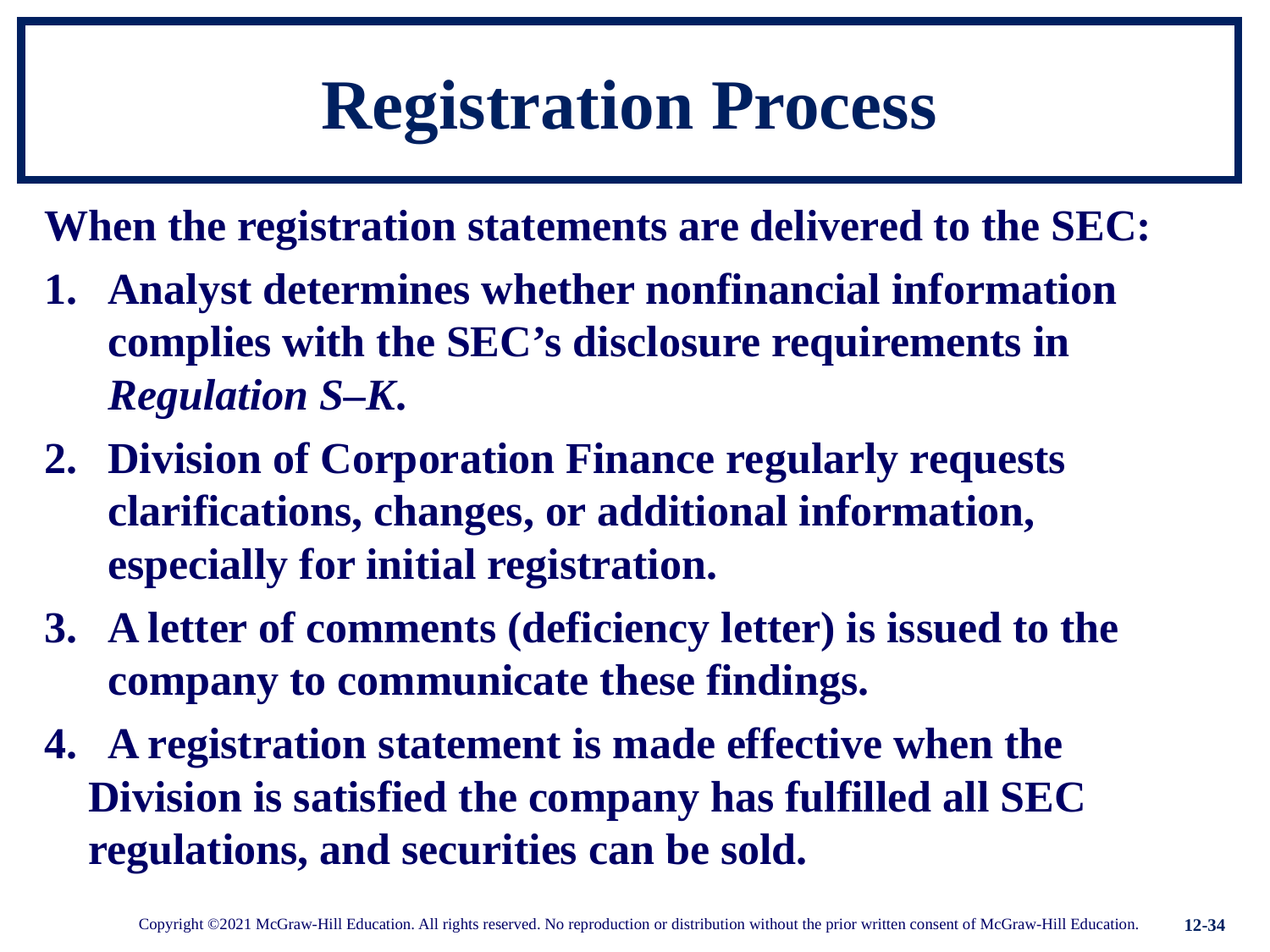

# Registration Process
When the registration statements are delivered to the SEC:
Analyst determines whether nonfinancial information complies with the SEC’s disclosure requirements in Regulation S–K.
Division of Corporation Finance regularly requests clarifications, changes, or additional information, especially for initial registration.
A letter of comments (deficiency letter) is issued to the company to communicate these findings.
A registration statement is made effective when the
    Division is satisfied the company has fulfilled all SEC
    regulations, and securities can be sold.

12-34
Copyright ©2021 McGraw-Hill Education. All rights reserved. No reproduction or distribution without the prior written consent of McGraw-Hill Education.